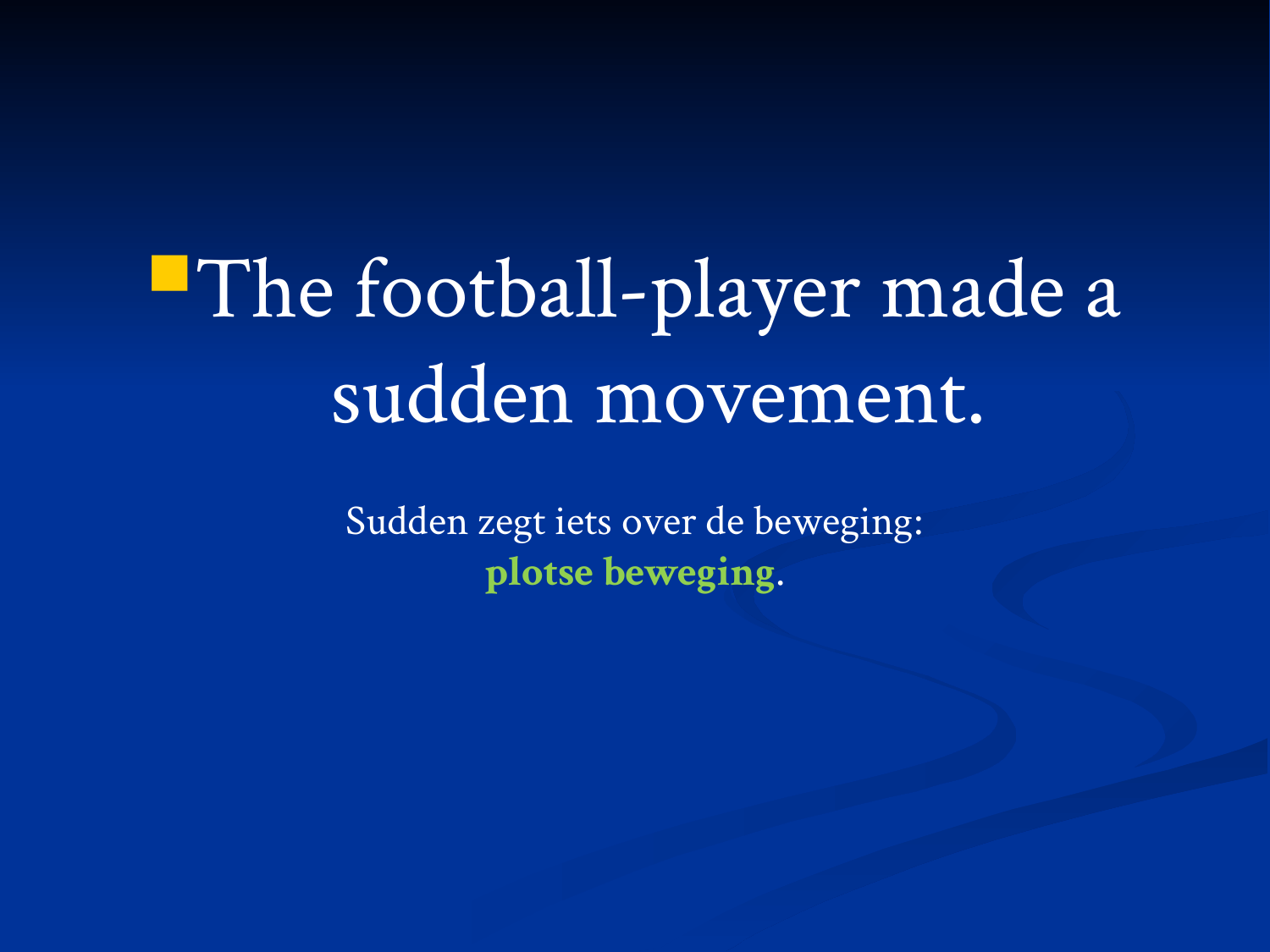

#
The football-player made a sudden movement.
Sudden zegt iets over de beweging:
plotse beweging.